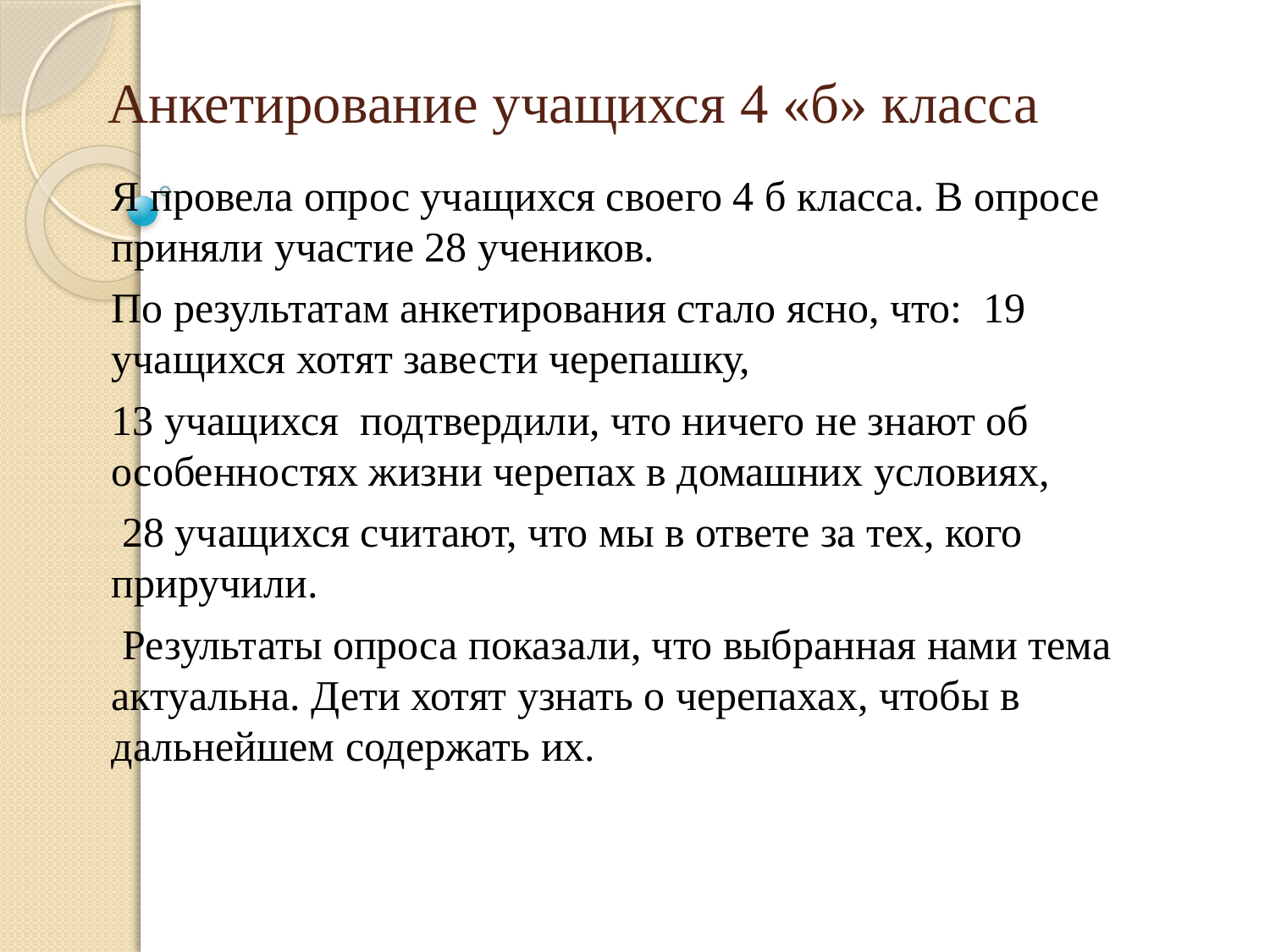

# Анкетирование учащихся 4 «б» класса
Я провела опрос учащихся своего 4 б класса. В опросе приняли участие 28 учеников.
По результатам анкетирования стало ясно, что:  19 учащихся хотят завести черепашку,
13 учащихся  подтвердили, что ничего не знают об особенностях жизни черепах в домашних условиях,
 28 учащихся считают, что мы в ответе за тех, кого приручили.
 Результаты опроса показали, что выбранная нами тема актуальна. Дети хотят узнать о черепахах, чтобы в дальнейшем содержать их.